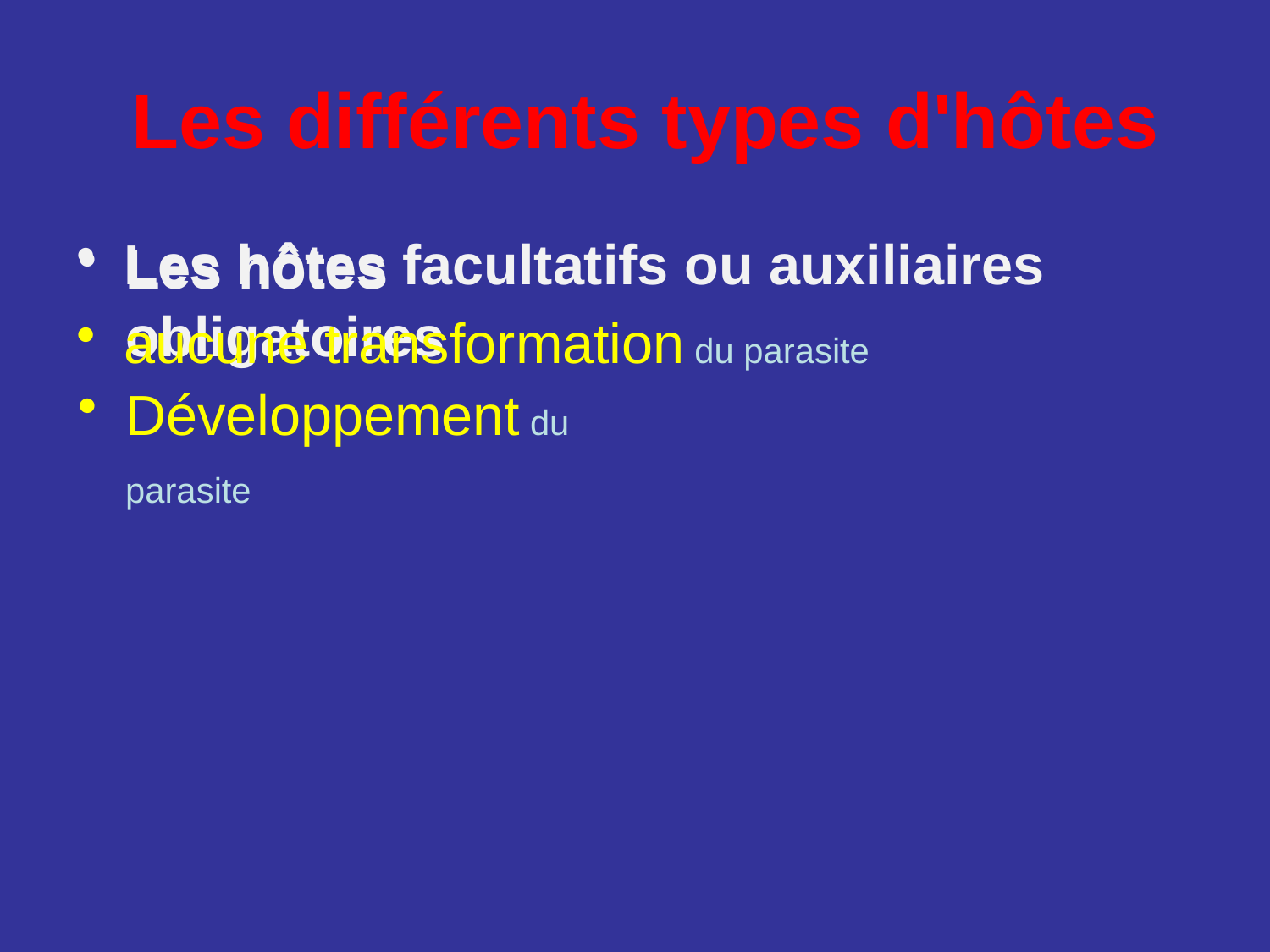

# Les différents types d'hôtes
Les hôtes facultatifs ou auxiliaires
aucune transformation du parasite
Les hôtes obligatoires
Développement du parasite